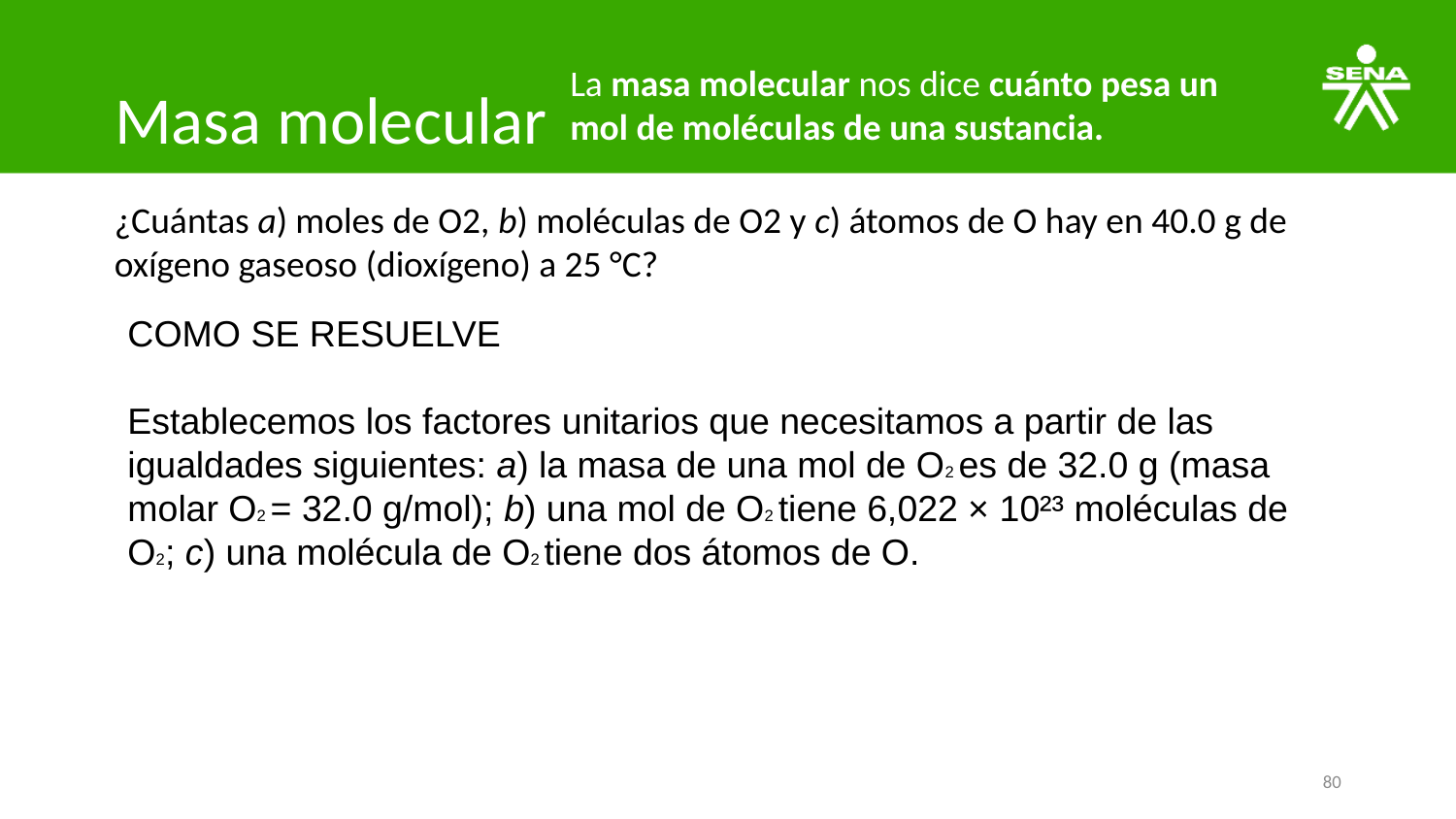

# Masa molecular
La masa molecular nos dice cuánto pesa un mol de moléculas de una sustancia.
¿Cuántas a) moles de O2, b) moléculas de O2 y c) átomos de O hay en 40.0 g de oxígeno gaseoso (dioxígeno) a 25 °C?
COMO SE RESUELVE

Establecemos los factores unitarios que necesitamos a partir de las igualdades siguientes: a) la masa de una mol de O2 es de 32.0 g (masa molar O2 = 32.0 g/mol); b) una mol de O2 tiene 6,022 × 10²³ moléculas de O2; c) una molécula de O2 tiene dos átomos de O.
80